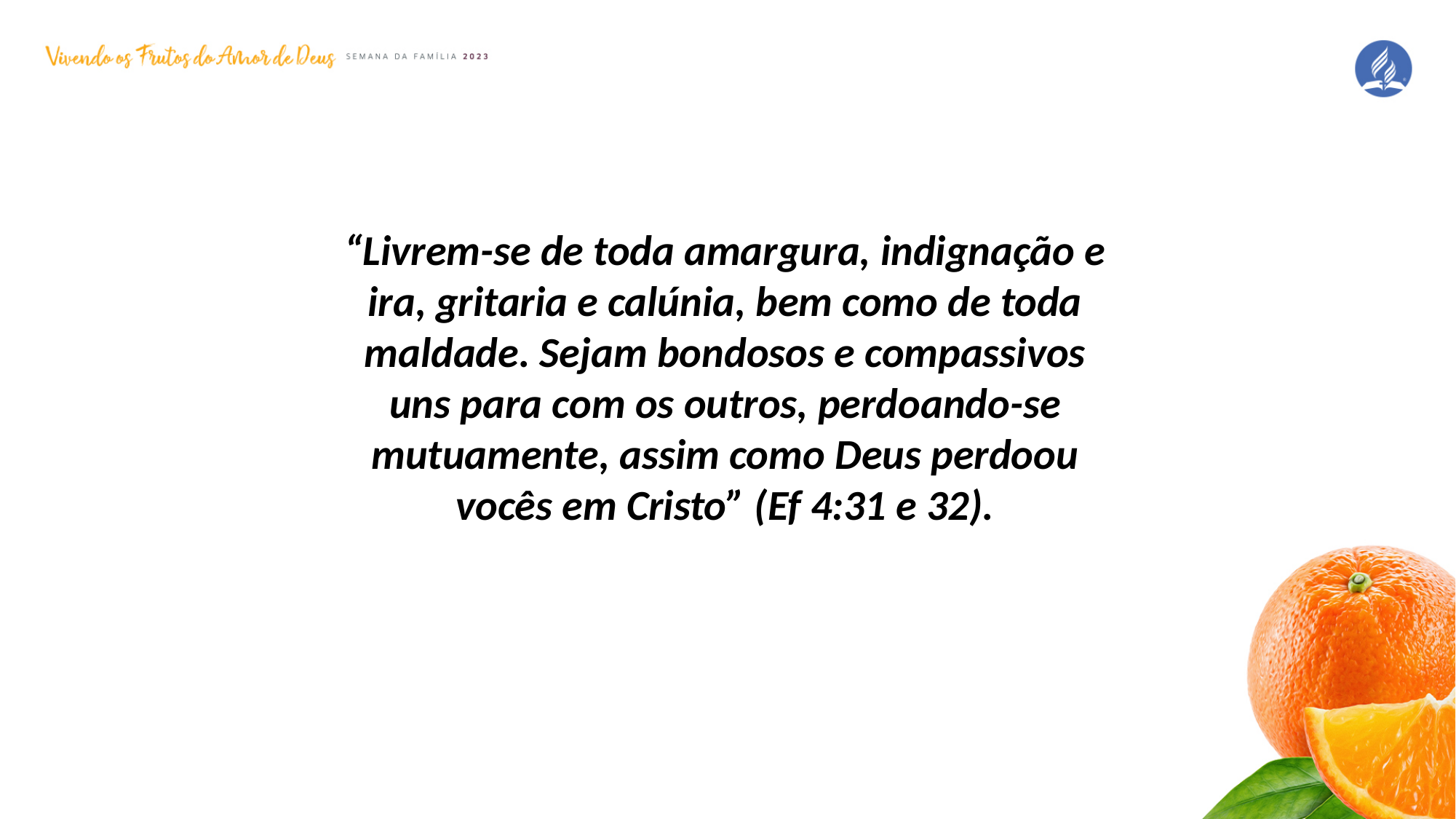

“Livrem-se de toda amargura, indignação e ira, gritaria e calúnia, bem como de toda maldade. Sejam bondosos e compassivos uns para com os outros, perdoando-se mutuamente, assim como Deus perdoou vocês em Cristo” (Ef 4:31 e 32).